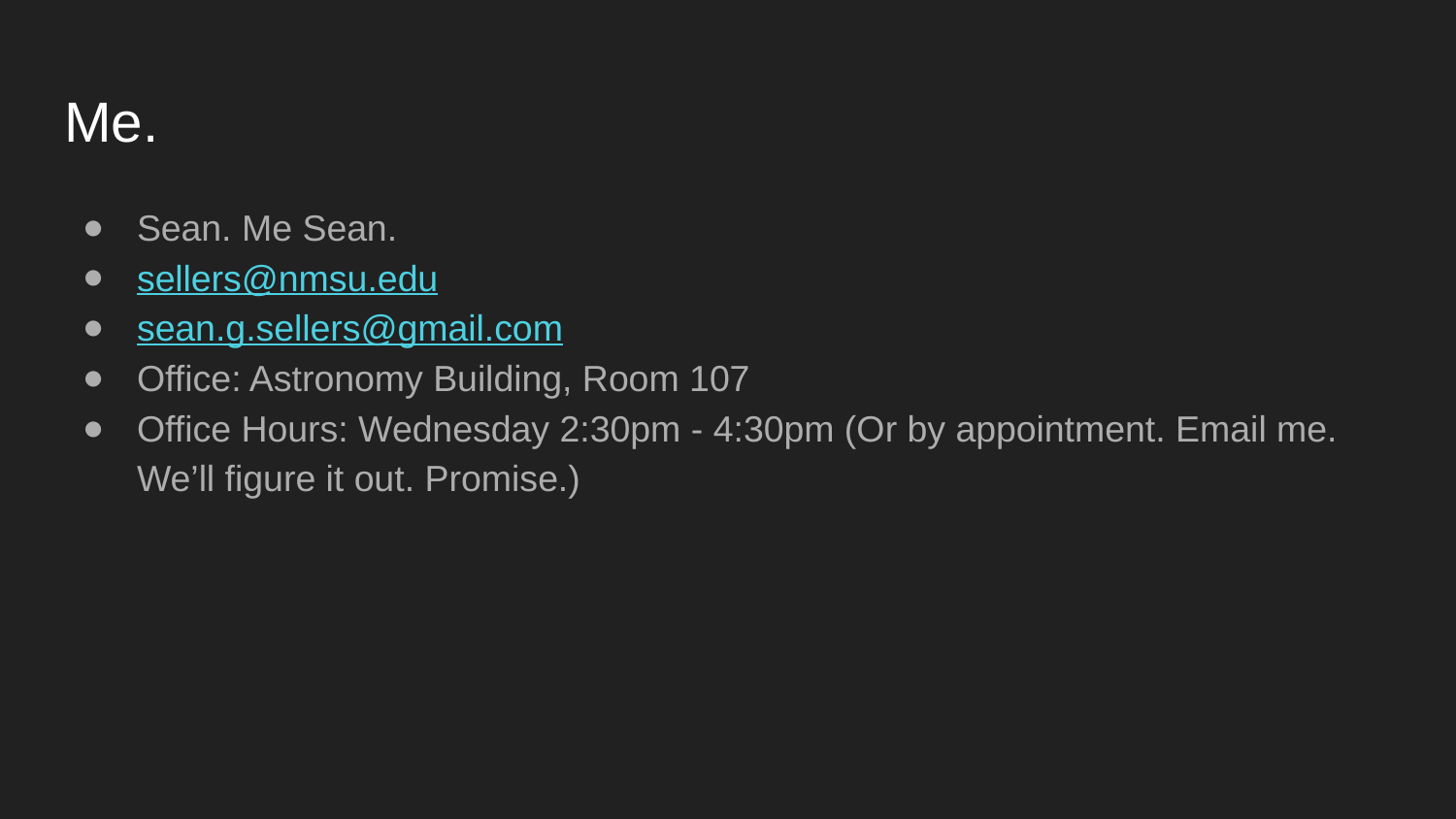

# Me.
Sean. Me Sean.
sellers@nmsu.edu
sean.g.sellers@gmail.com
Office: Astronomy Building, Room 107
Office Hours: Wednesday 2:30pm - 4:30pm (Or by appointment. Email me. We’ll figure it out. Promise.)